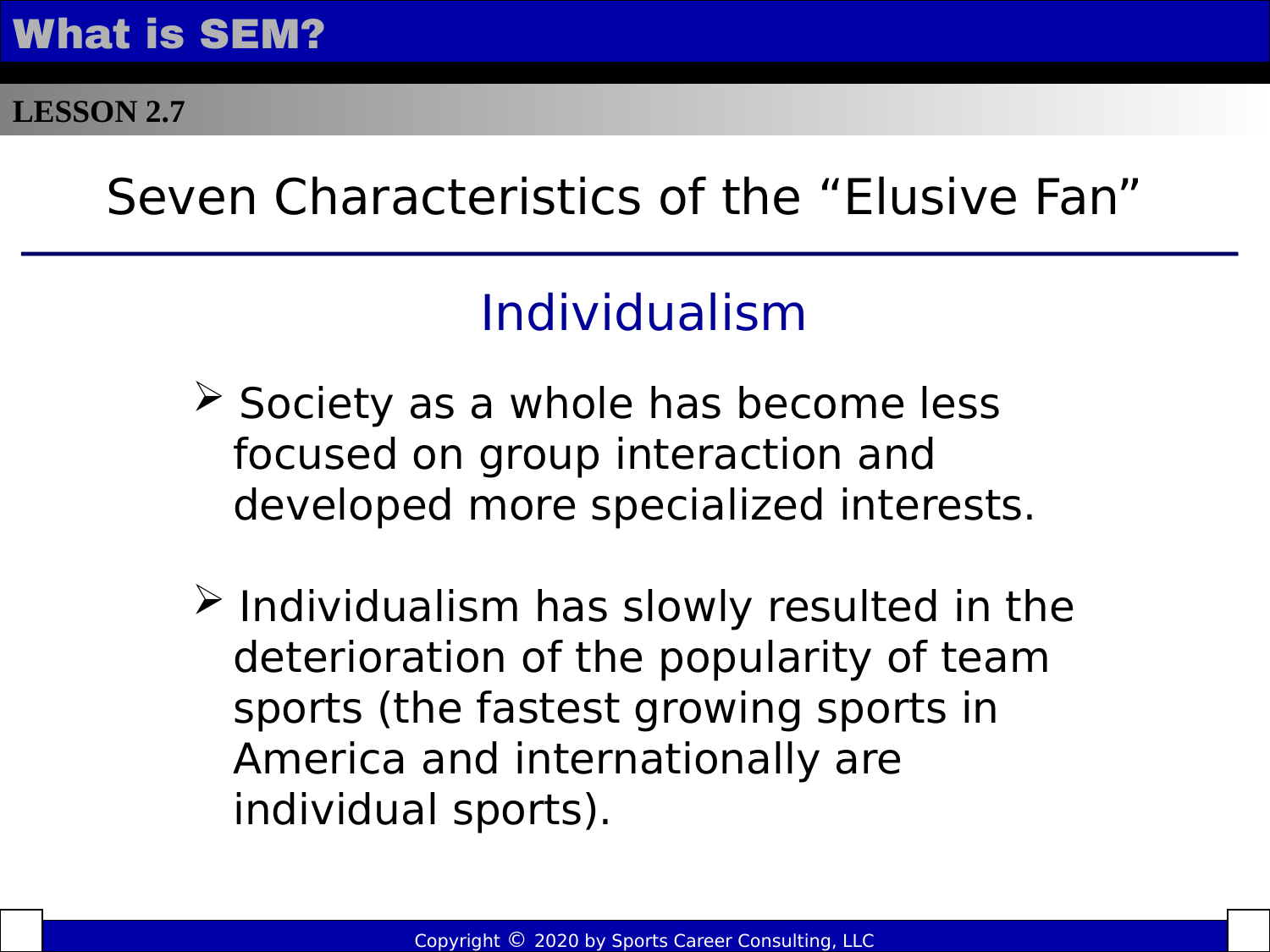

What is SEM?
LESSON 2.7
Seven Characteristics of the “Elusive Fan”

Individualism
 Society as a whole has become less
   focused on group interaction and
   developed more specialized interests.

 Individualism has slowly resulted in the
   deterioration of the popularity of team
   sports (the fastest growing sports in
   America and internationally are
   individual sports).
Copyright © 2020 by Sports Career Consulting, LLC